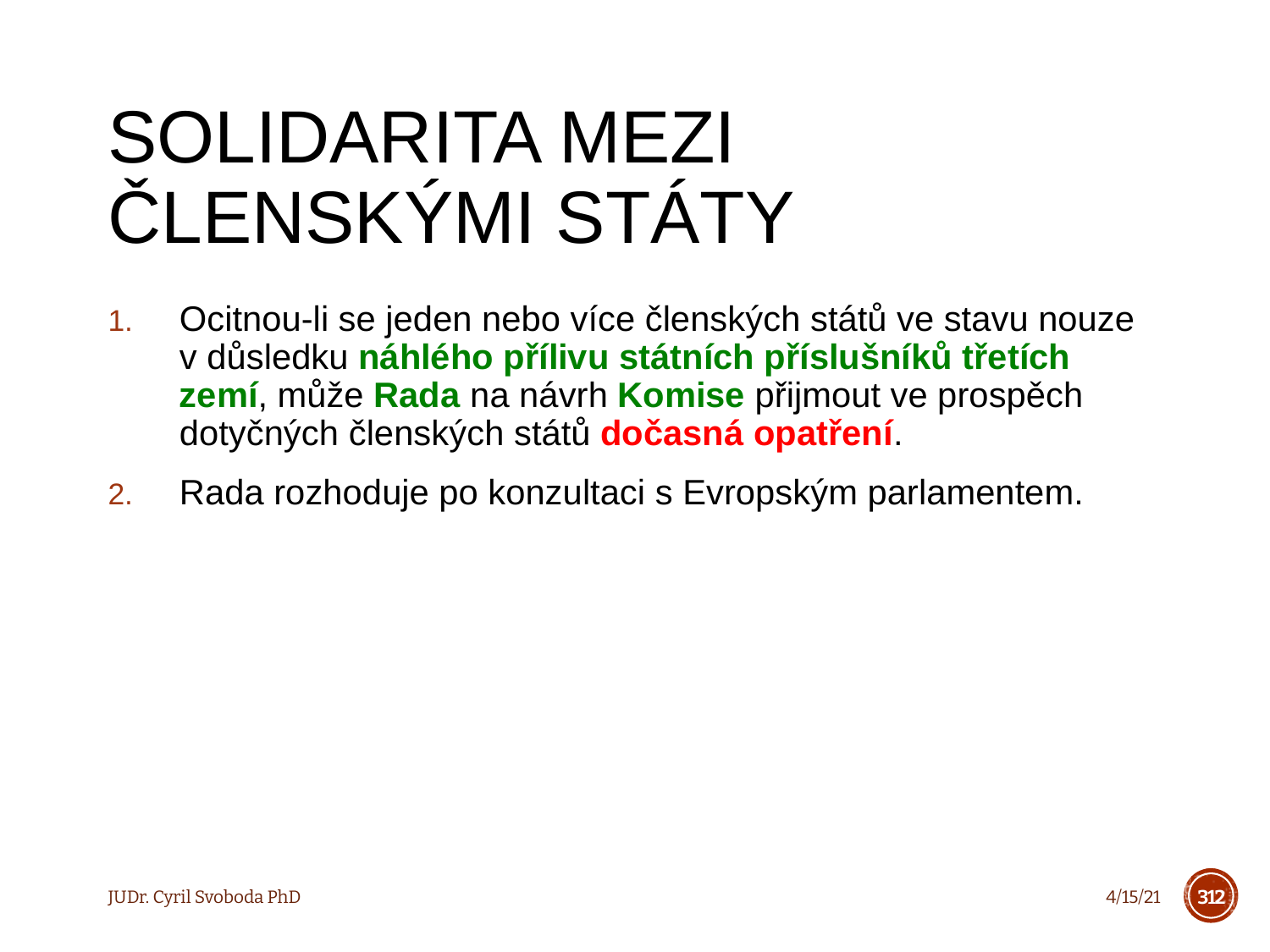

# Solidarita mezi členskými státy
Ocitnou-li se jeden nebo více členských států ve stavu nouze v důsledku náhlého přílivu státních příslušníků třetích zemí, může Rada na návrh Komise přijmout ve prospěch dotyčných členských států dočasná opatření.
Rada rozhoduje po konzultaci s Evropským parlamentem.
JUDr. Cyril Svoboda PhD
4/15/21
312